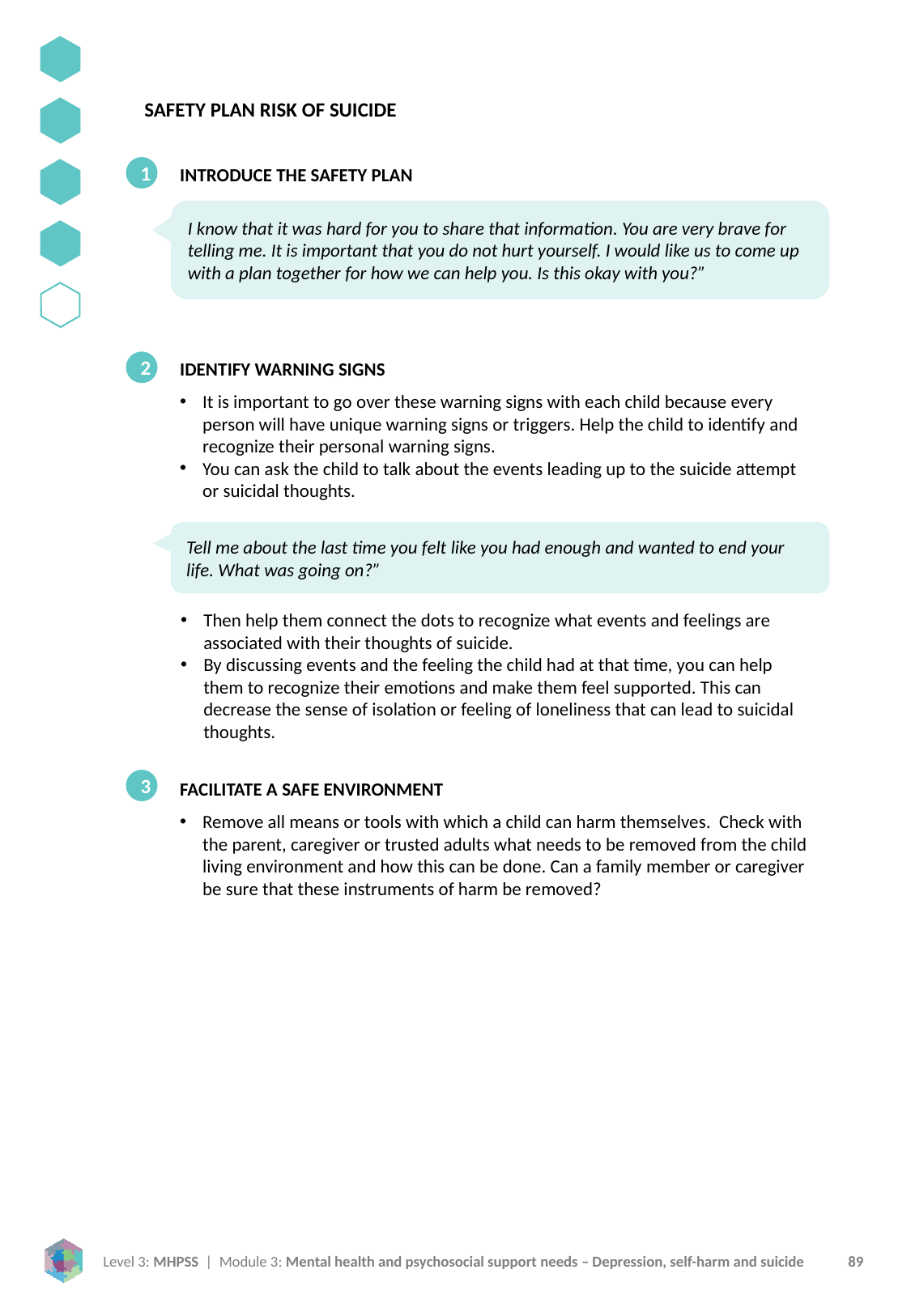

SAFETY PLAN RISK OF SUICIDE

1
INTRODUCE THE SAFETY PLAN

I know that it was hard for you to share that information. You are very brave for telling me. It is important that you do not hurt yourself. I would like us to come up with a plan together for how we can help you. Is this okay with you?”

2
IDENTIFY WARNING SIGNS
It is important to go over these warning signs with each child because every person will have unique warning signs or triggers. Help the child to identify and recognize their personal warning signs.
You can ask the child to talk about the events leading up to the suicide attempt or suicidal thoughts.
Tell me about the last time you felt like you had enough and wanted to end your life. What was going on?”
Then help them connect the dots to recognize what events and feelings are associated with their thoughts of suicide.
By discussing events and the feeling the child had at that time, you can help them to recognize their emotions and make them feel supported. This can decrease the sense of isolation or feeling of loneliness that can lead to suicidal thoughts.
3
FACILITATE A SAFE ENVIRONMENT
Remove all means or tools with which a child can harm themselves.  Check with the parent, caregiver or trusted adults what needs to be removed from the child living environment and how this can be done. Can a family member or caregiver be sure that these instruments of harm be removed?